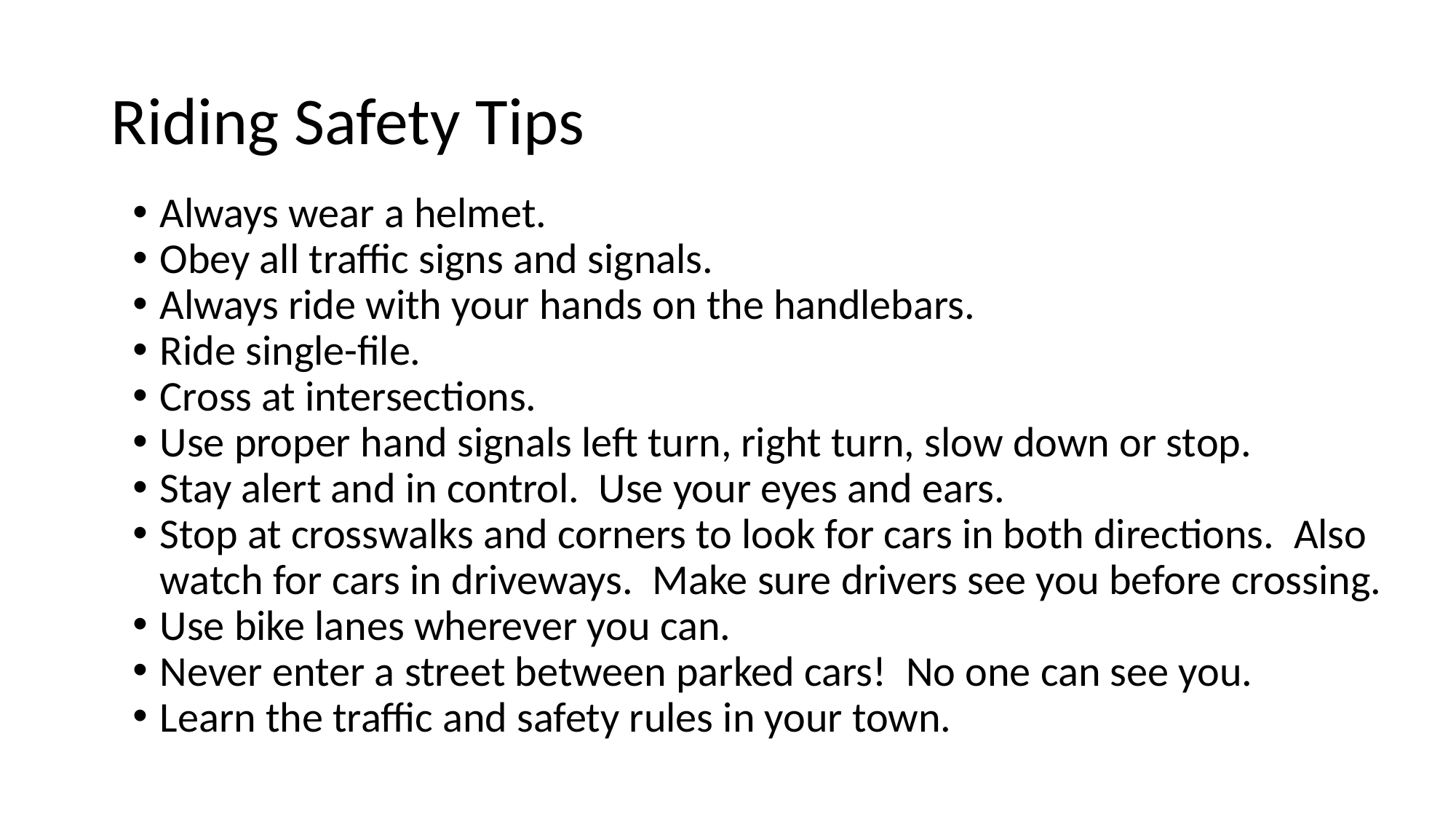

# Riding Safety Tips
Always wear a helmet.
Obey all traffic signs and signals.
Always ride with your hands on the handlebars.
Ride single-file.
Cross at intersections.
Use proper hand signals left turn, right turn, slow down or stop.
Stay alert and in control.  Use your eyes and ears.
Stop at crosswalks and corners to look for cars in both directions.  Also watch for cars in driveways.  Make sure drivers see you before crossing.
Use bike lanes wherever you can.
Never enter a street between parked cars!  No one can see you.
Learn the traffic and safety rules in your town.